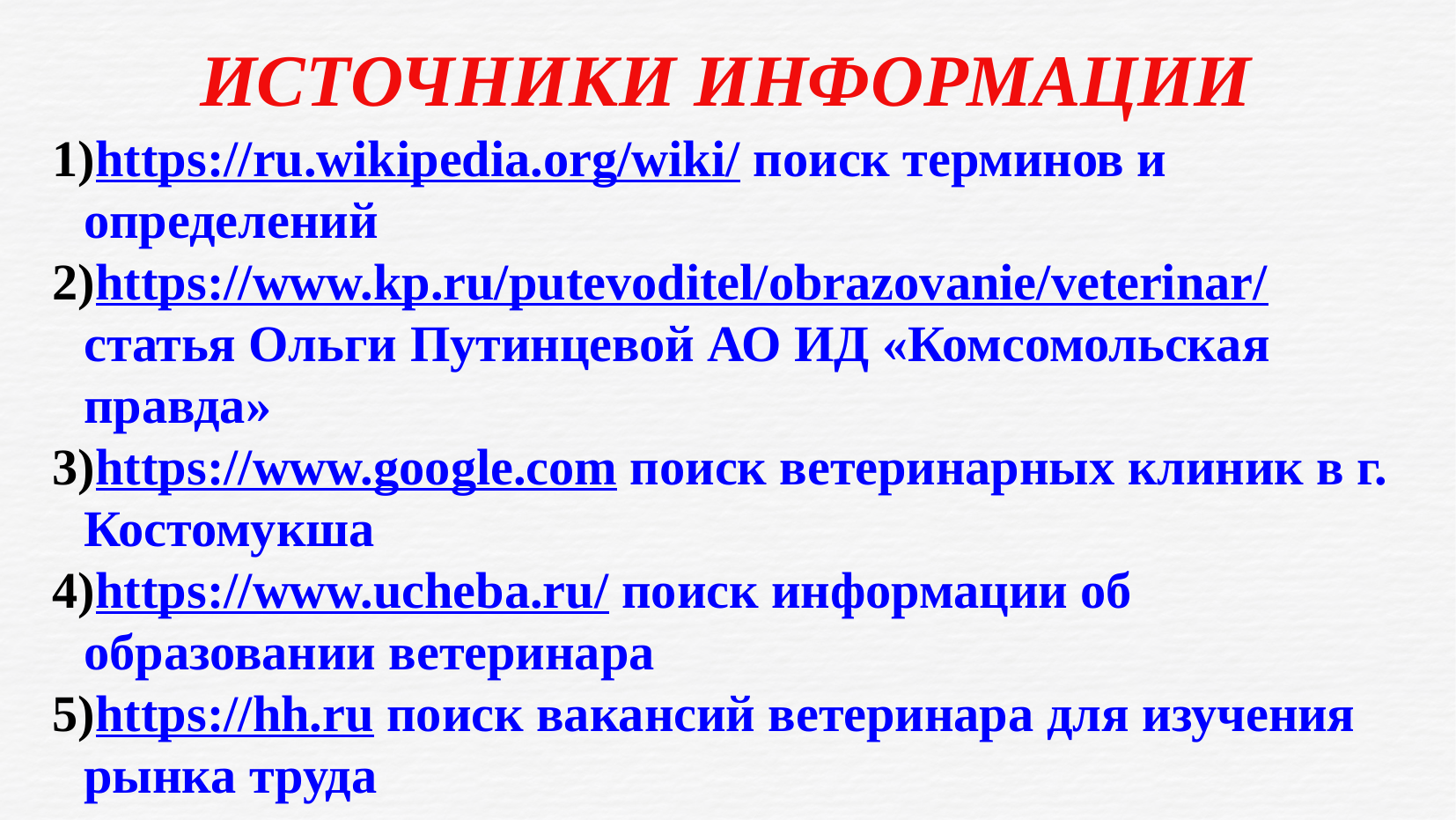

ИСТОЧНИКИ ИНФОРМАЦИИ
https://ru.wikipedia.org/wiki/ поиск терминов и определений
https://www.kp.ru/putevoditel/obrazovanie/veterinar/ статья Ольги Путинцевой АО ИД «Комсомольская правда»
https://www.google.com поиск ветеринарных клиник в г. Костомукша
https://www.ucheba.ru/ поиск информации об образовании ветеринара
https://hh.ru поиск вакансий ветеринара для изучения рынка труда